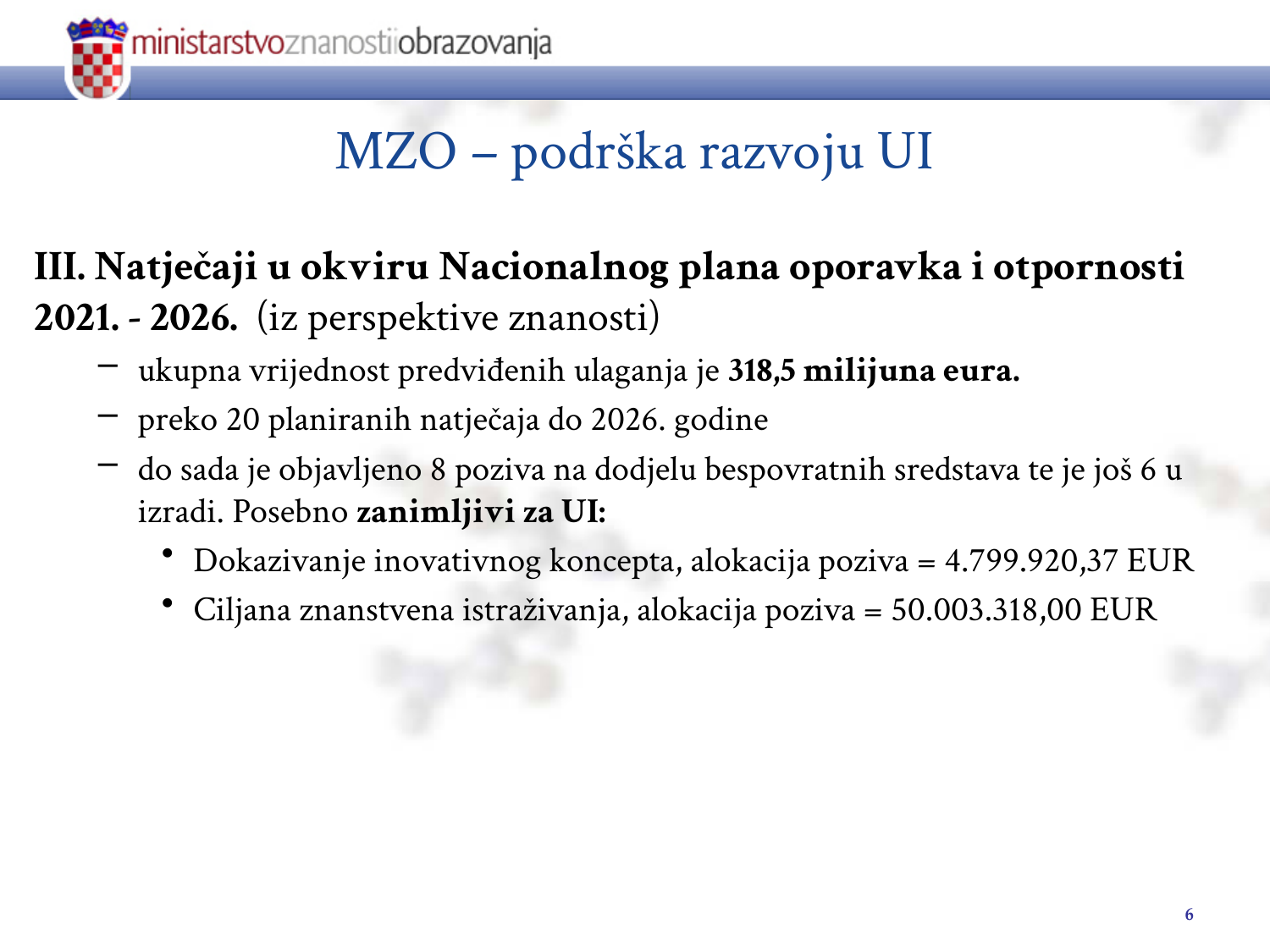

# MZO – podrška razvoju UI
III. Natječaji u okviru Nacionalnog plana oporavka i otpornosti 2021. - 2026.  (iz perspektive znanosti)
ukupna vrijednost predviđenih ulaganja je 318,5 milijuna eura.
preko 20 planiranih natječaja do 2026. godine
do sada je objavljeno 8 poziva na dodjelu bespovratnih sredstava te je još 6 u izradi. Posebno zanimljivi za UI:
Dokazivanje inovativnog koncepta, alokacija poziva = 4.799.920,37 EUR
Ciljana znanstvena istraživanja, alokacija poziva = 50.003.318,00 EUR
6